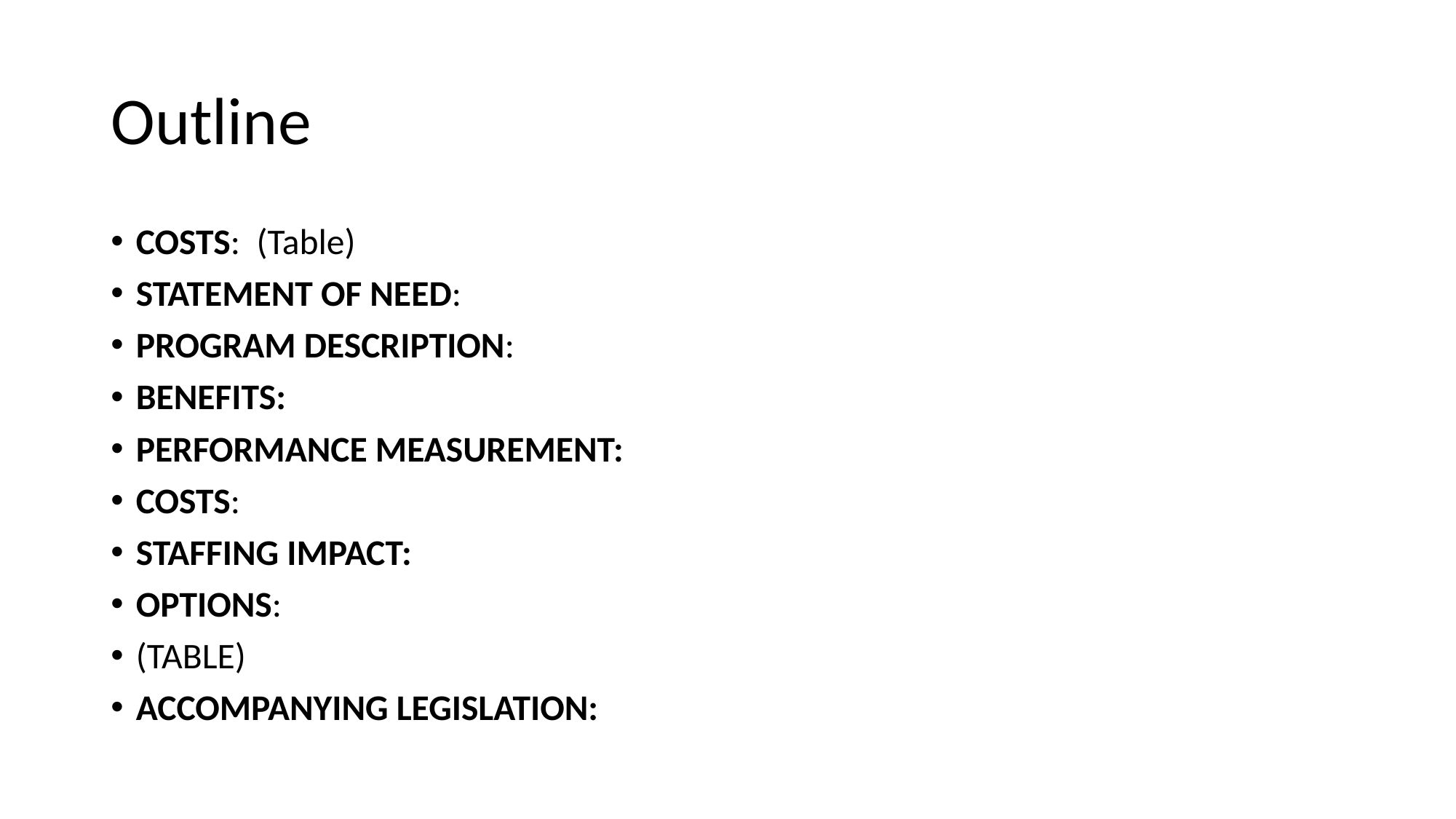

# Outline
Costs:  (Table)
Statement of need:
Program description:
Benefits:
Performance Measurement:
Costs:
Staffing Impact:
Options:
(Table)
Accompanying Legislation: